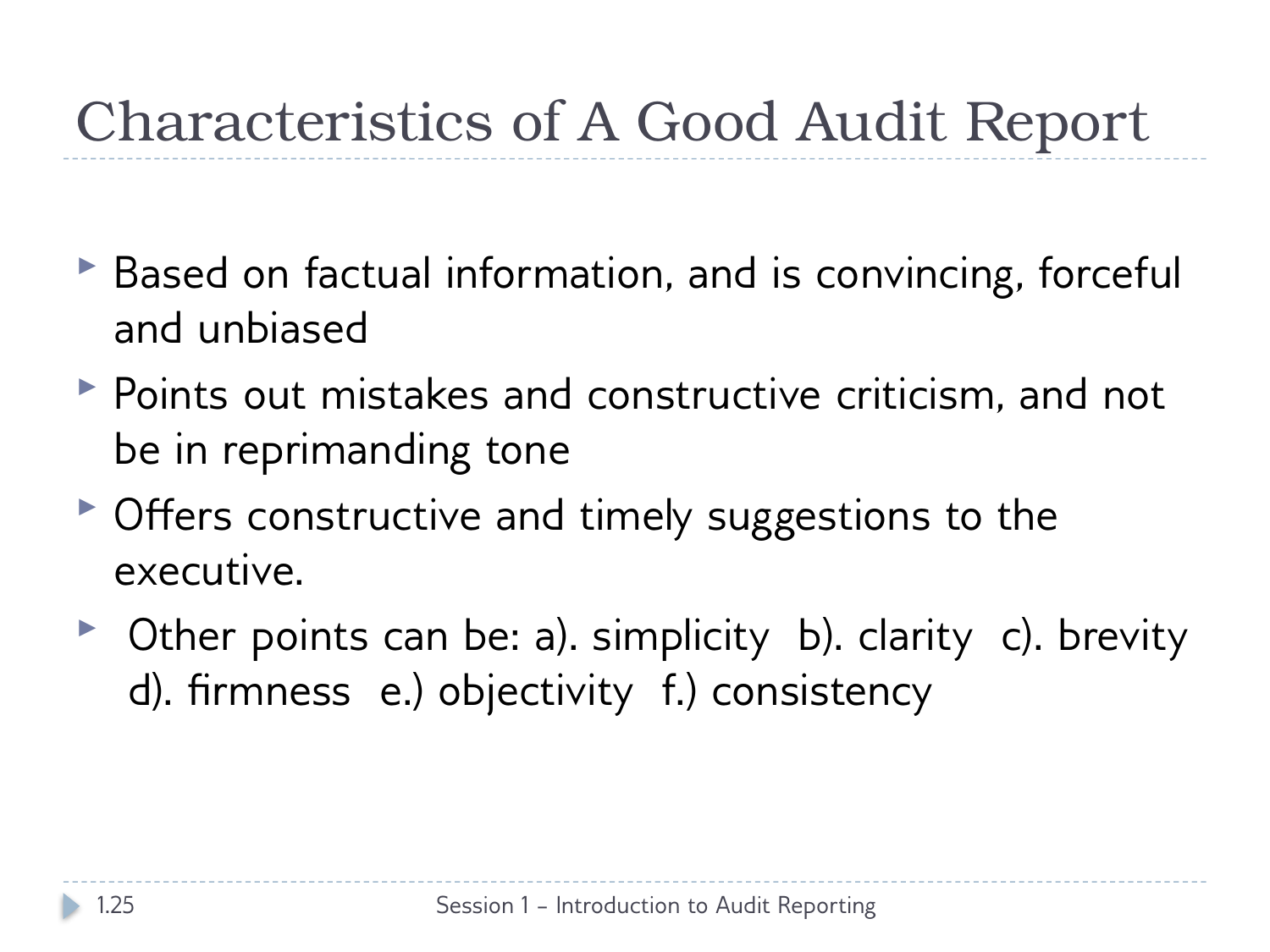

# Characteristics of A Good Audit Report
Based on factual information, and is convincing, forceful and unbiased
Points out mistakes and constructive criticism, and not be in reprimanding tone
Offers constructive and timely suggestions to the executive.
 Other points can be: a). simplicity  b). clarity  c). brevity  d). firmness  e.) objectivity  f.) consistency

1.25
Session 1 – Introduction to Audit Reporting